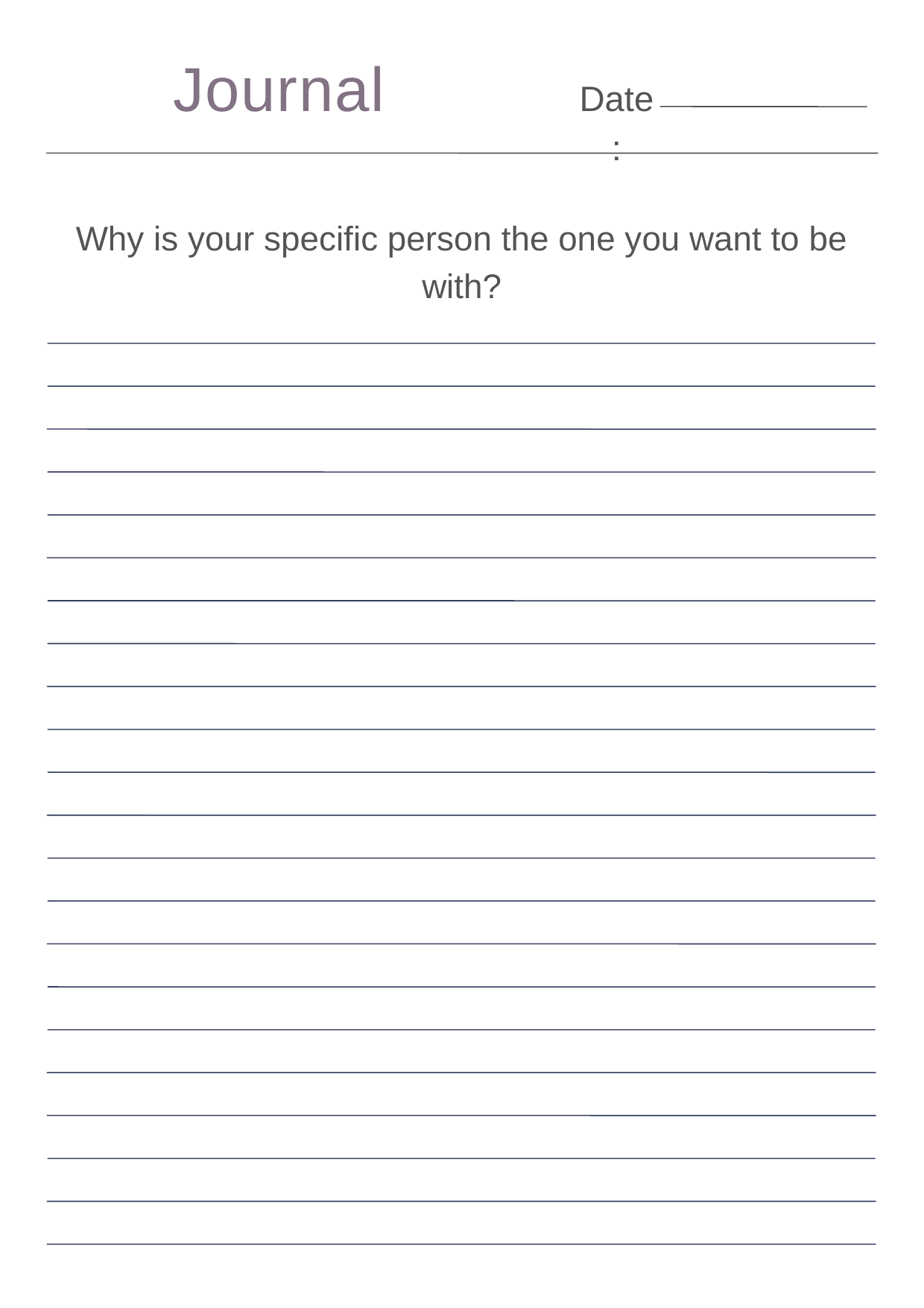

Journal
Date:

Why is your specific person the one you want to be with?